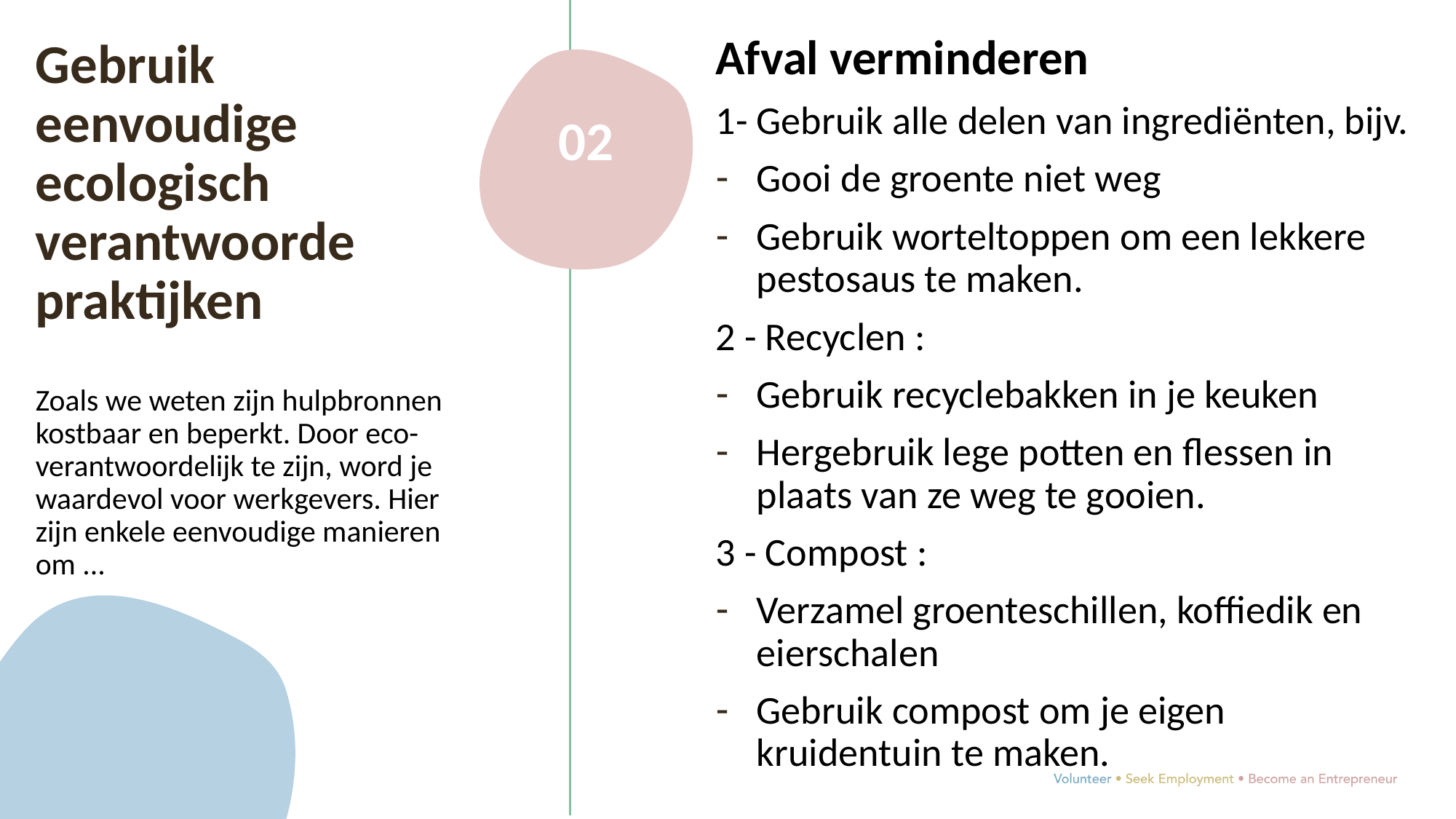

Afval verminderen
1- Gebruik alle delen van ingrediënten, bijv.
Gooi de groente niet weg
Gebruik worteltoppen om een lekkere pestosaus te maken.
2 - Recyclen :
Gebruik recyclebakken in je keuken
Hergebruik lege potten en flessen in plaats van ze weg te gooien.
3 - Compost :
Verzamel groenteschillen, koffiedik en eierschalen
Gebruik compost om je eigen kruidentuin te maken.
Gebruik eenvoudige ecologisch verantwoorde praktijken

Zoals we weten zijn hulpbronnen kostbaar en beperkt. Door eco-verantwoordelijk te zijn, word je waardevol voor werkgevers. Hier zijn enkele eenvoudige manieren om ...

02